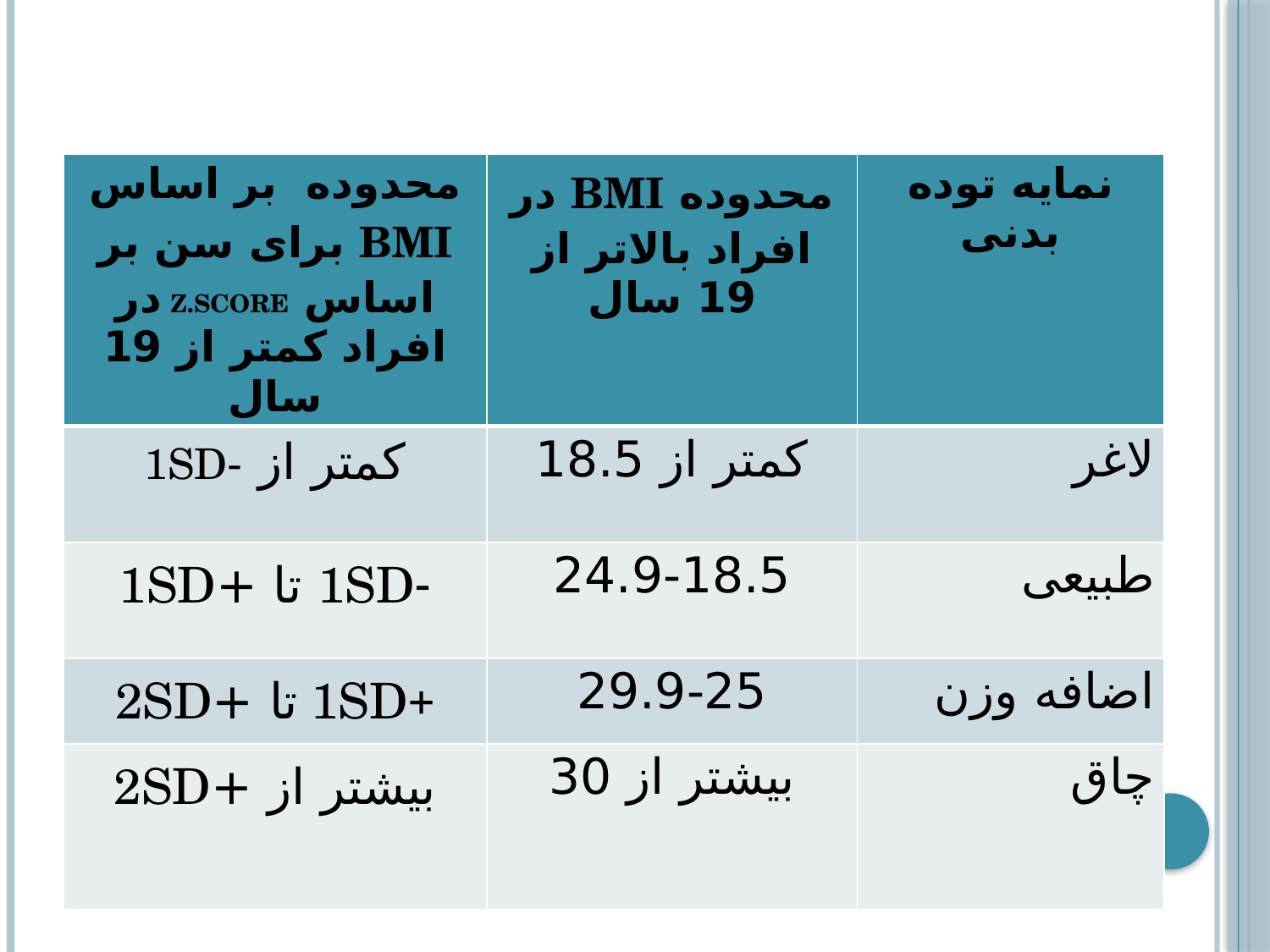

| محدوده بر اساس BMI برای سن بر اساس Z.SCORE در افراد کمتر از 19 سال | محدوده BMI در افراد بالاتر از 19 سال | نمایه توده بدنی |
| --- | --- | --- |
| کمتر از -1SD | کمتر از 18.5 | لاغر |
| -1SD تا +1SD | 24.9-18.5 | طبیعی |
| +1SD تا +2SD | 29.9-25 | اضافه وزن |
| بیشتر از +2SD | بیشتر از 30 | چاق |